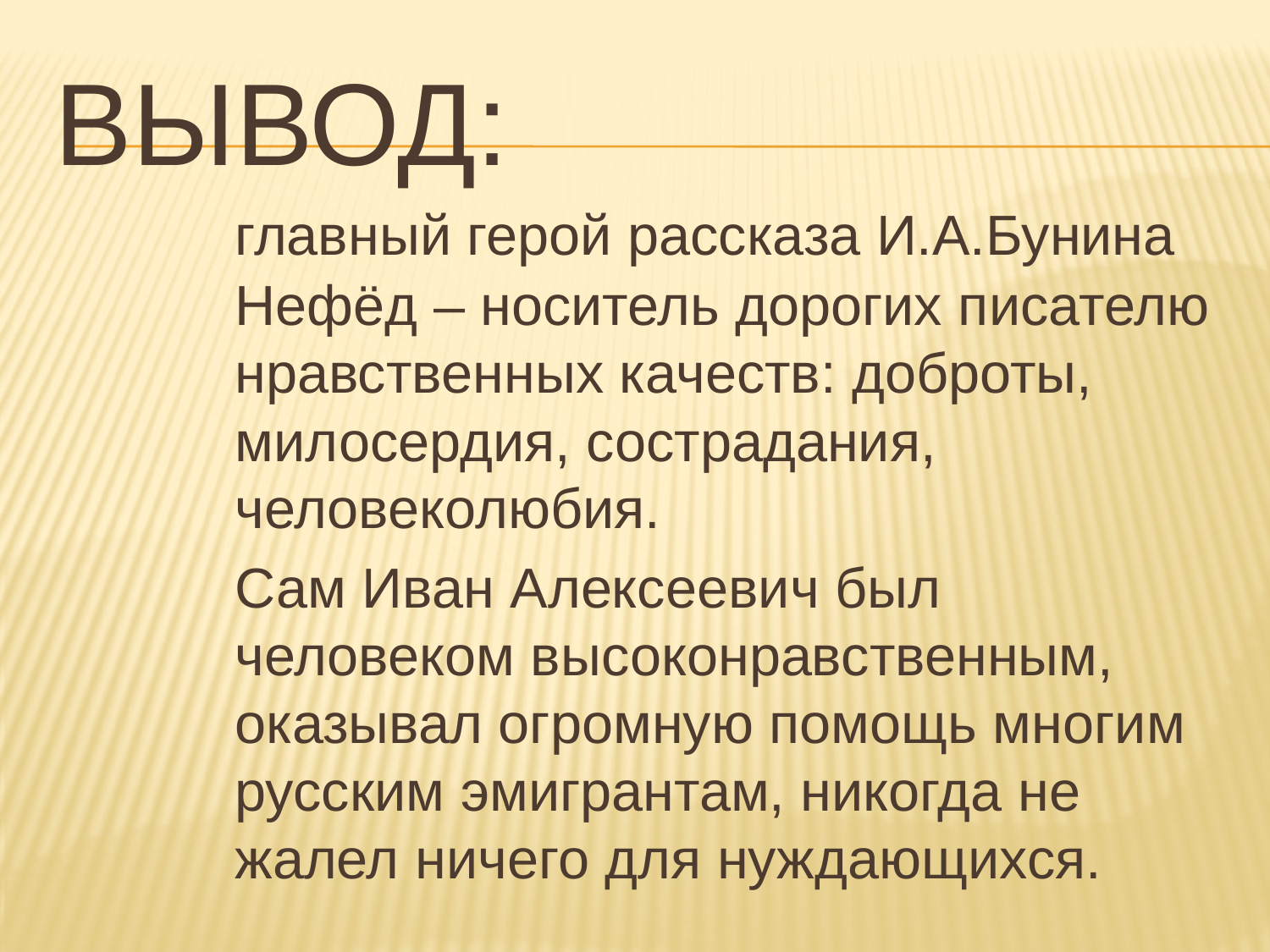

# Вывод:
  главный герой рассказа И.А.Бунина Нефёд – носитель дорогих писателю нравственных качеств: доброты, милосердия, сострадания, человеколюбия.
	Сам Иван Алексеевич был человеком высоконравственным, оказывал огромную помощь многим русским эмигрантам, никогда не жалел ничего для нуждающихся.